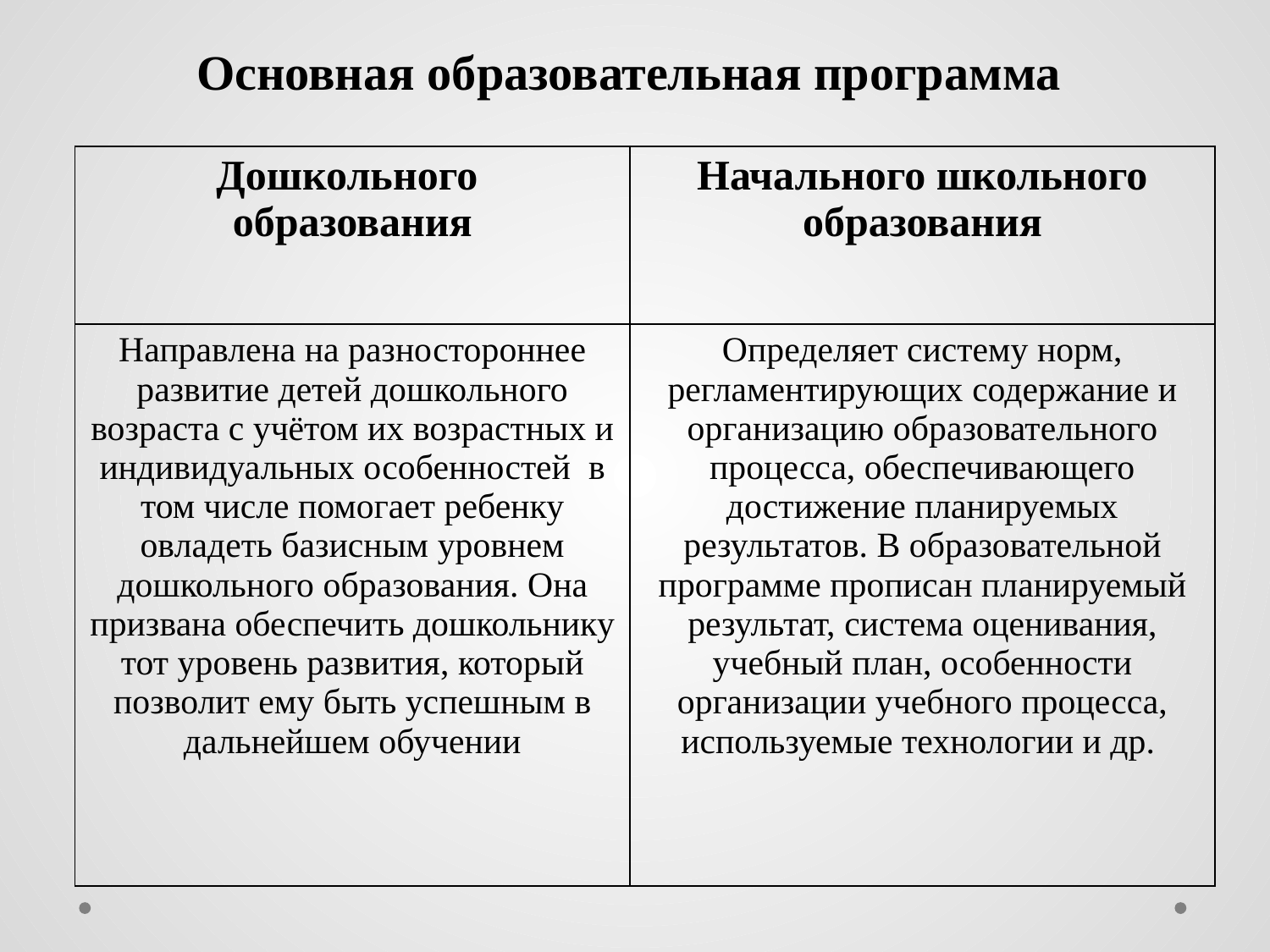

# Основная образовательная программа
| Дошкольного образования | Начального школьного образования |
| --- | --- |
| Направлена на разностороннее развитие детей дошкольного возраста с учётом их возрастных и индивидуальных особенностей в том числе помогает ребенку овладеть базисным уровнем дошкольного образования. Она призвана обеспечить дошкольнику тот уровень развития, который позволит ему быть успешным в дальнейшем обучении | Определяет систему норм, регламентирующих содержание и организацию образовательного процесса, обеспечивающего достижение планируемых результатов. В образовательной программе прописан планируемый результат, система оценивания, учебный план, особенности организации учебного процесса, используемые технологии и др. |